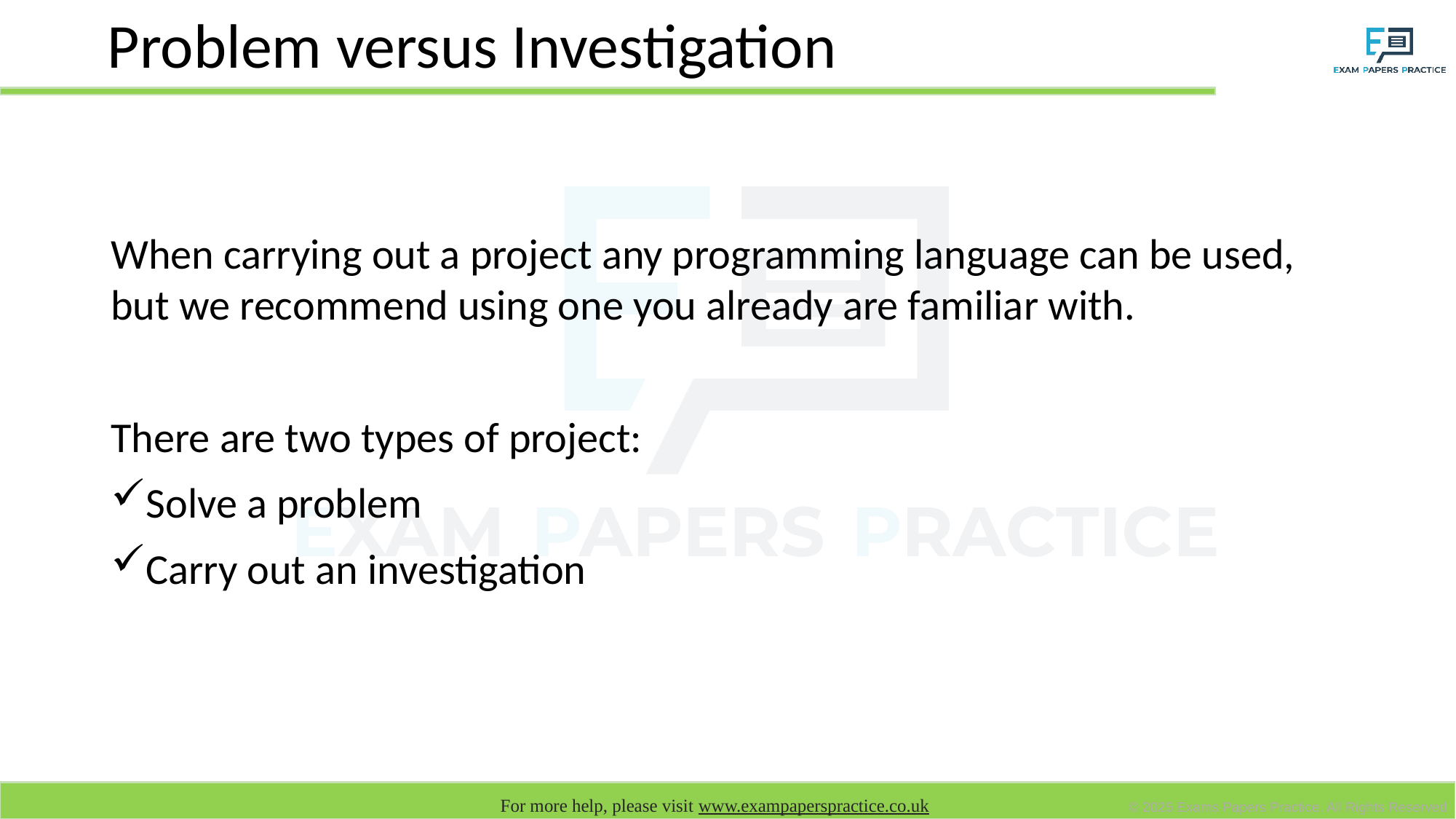

# Problem versus Investigation
When carrying out a project any programming language can be used, but we recommend using one you already are familiar with.

There are two types of project:
Solve a problem
Carry out an investigation